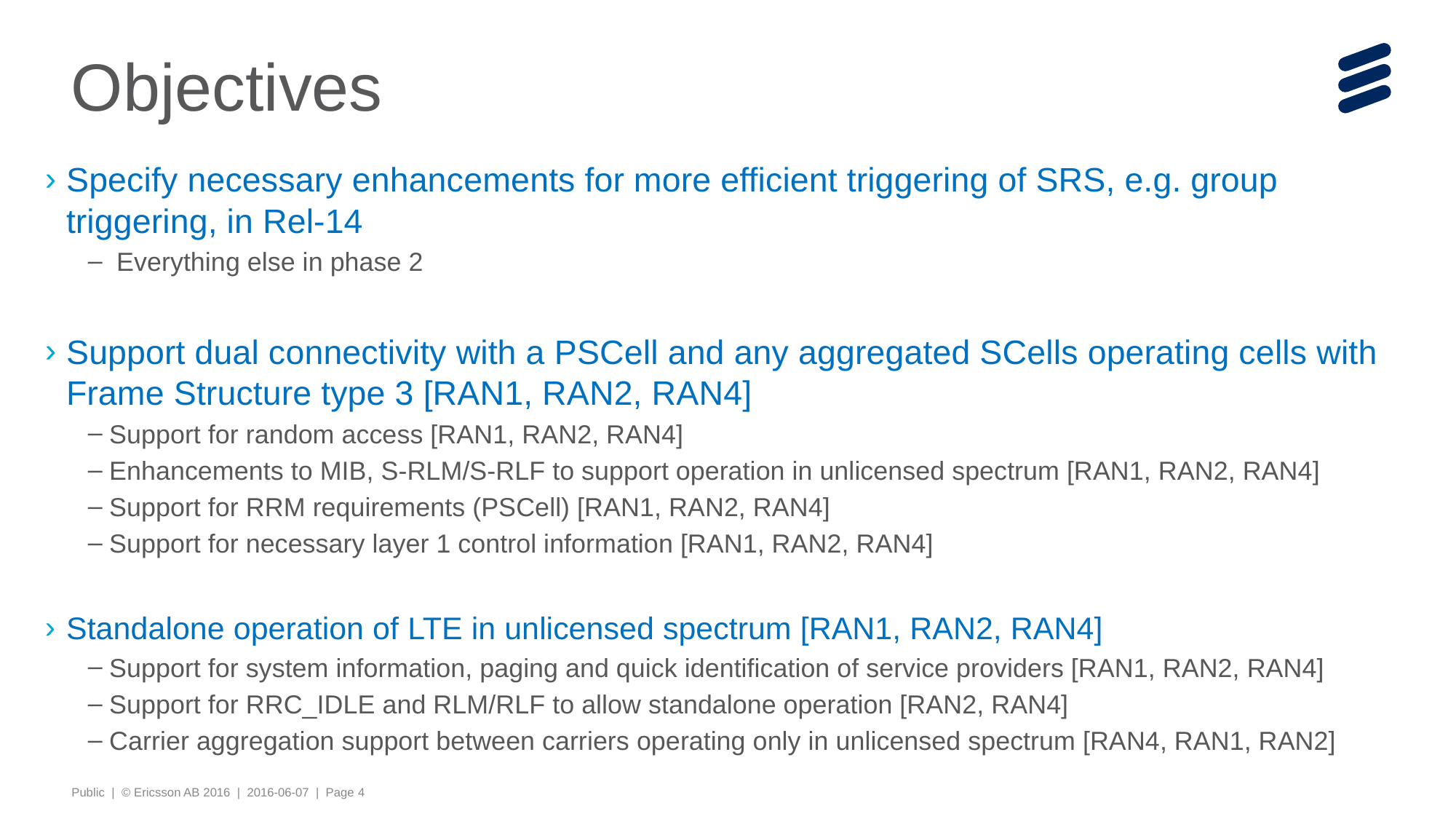

# Objectives
Specify necessary enhancements for more efficient triggering of SRS, e.g. group triggering, in Rel-14
 Everything else in phase 2

Support dual connectivity with a PSCell and any aggregated SCells operating cells with Frame Structure type 3 [RAN1, RAN2, RAN4]
Support for random access [RAN1, RAN2, RAN4]
Enhancements to MIB, S-RLM/S-RLF to support operation in unlicensed spectrum [RAN1, RAN2, RAN4]
Support for RRM requirements (PSCell) [RAN1, RAN2, RAN4]
Support for necessary layer 1 control information [RAN1, RAN2, RAN4]

Standalone operation of LTE in unlicensed spectrum [RAN1, RAN2, RAN4]
Support for system information, paging and quick identification of service providers [RAN1, RAN2, RAN4]
Support for RRC_IDLE and RLM/RLF to allow standalone operation [RAN2, RAN4]
Carrier aggregation support between carriers operating only in unlicensed spectrum [RAN4, RAN1, RAN2]